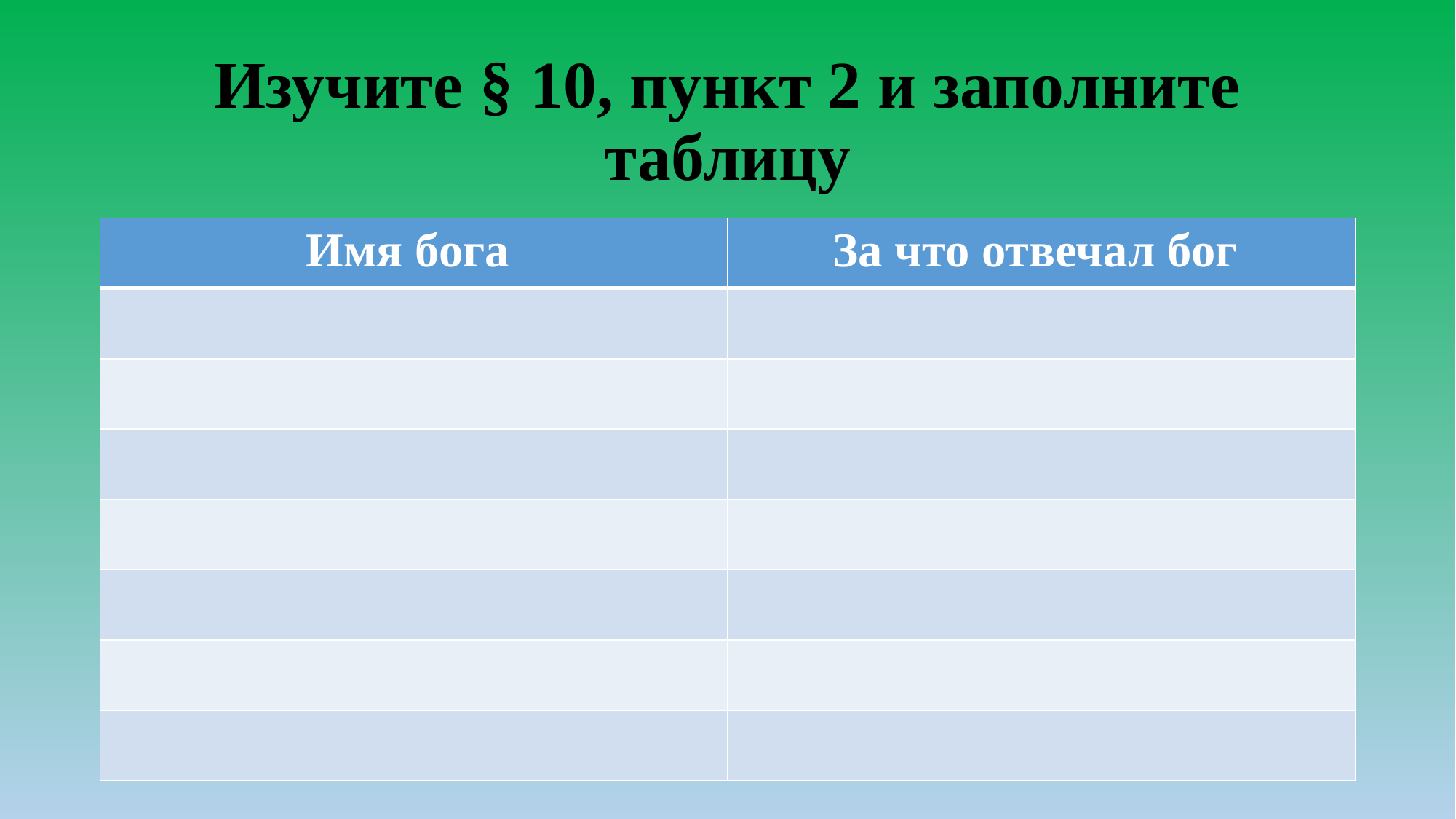

# Изучите § 10, пункт 2 и заполните таблицу
| Имя бога | За что отвечал бог |
| --- | --- |
|  |  |
|  |  |
|  |  |
|  |  |
|  |  |
|  |  |
|  |  |